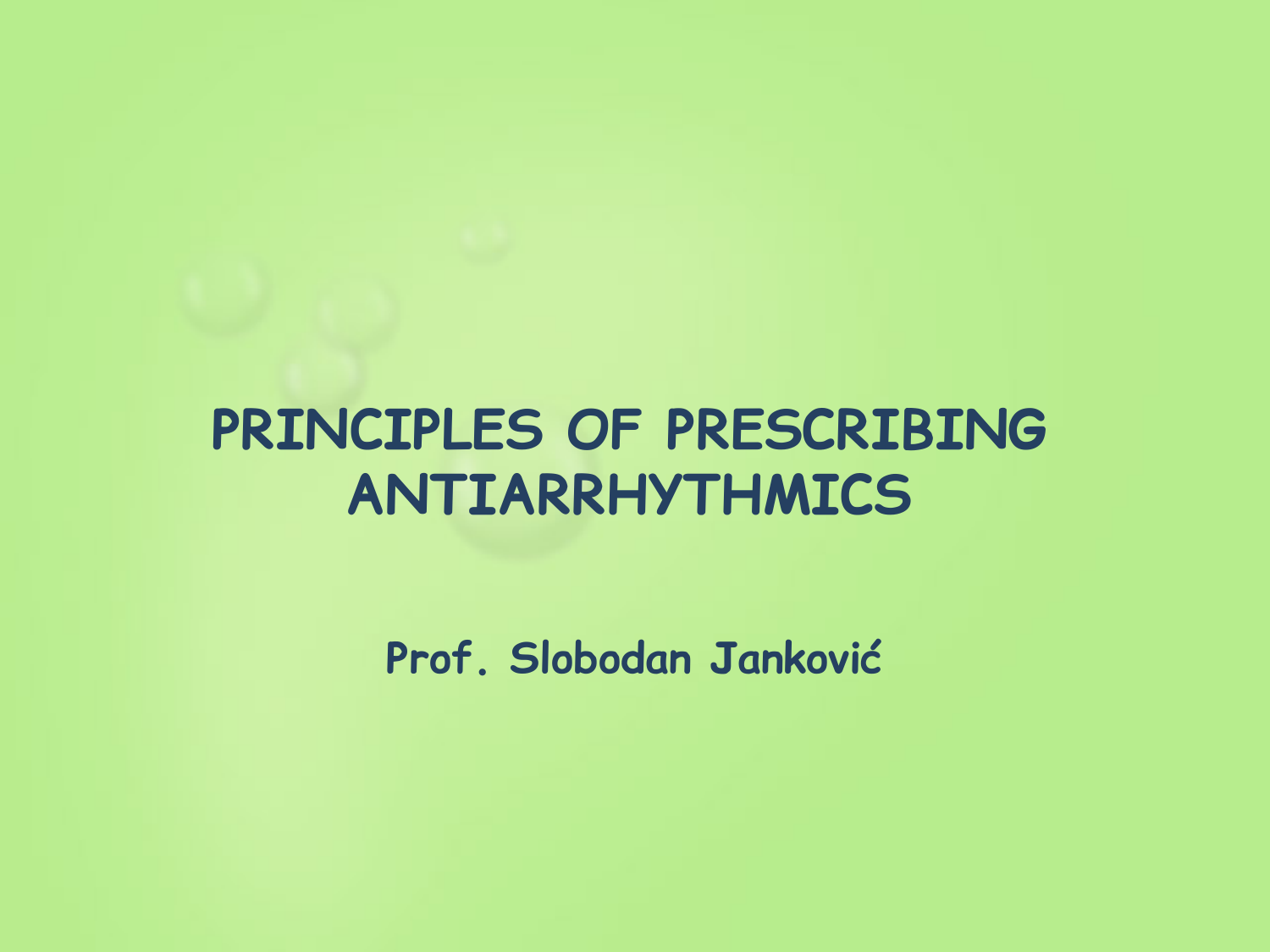

# PRINCIPLES OF PRESCRIBING ANTIARRHYTHMICS
Prof. Slobodan Janković